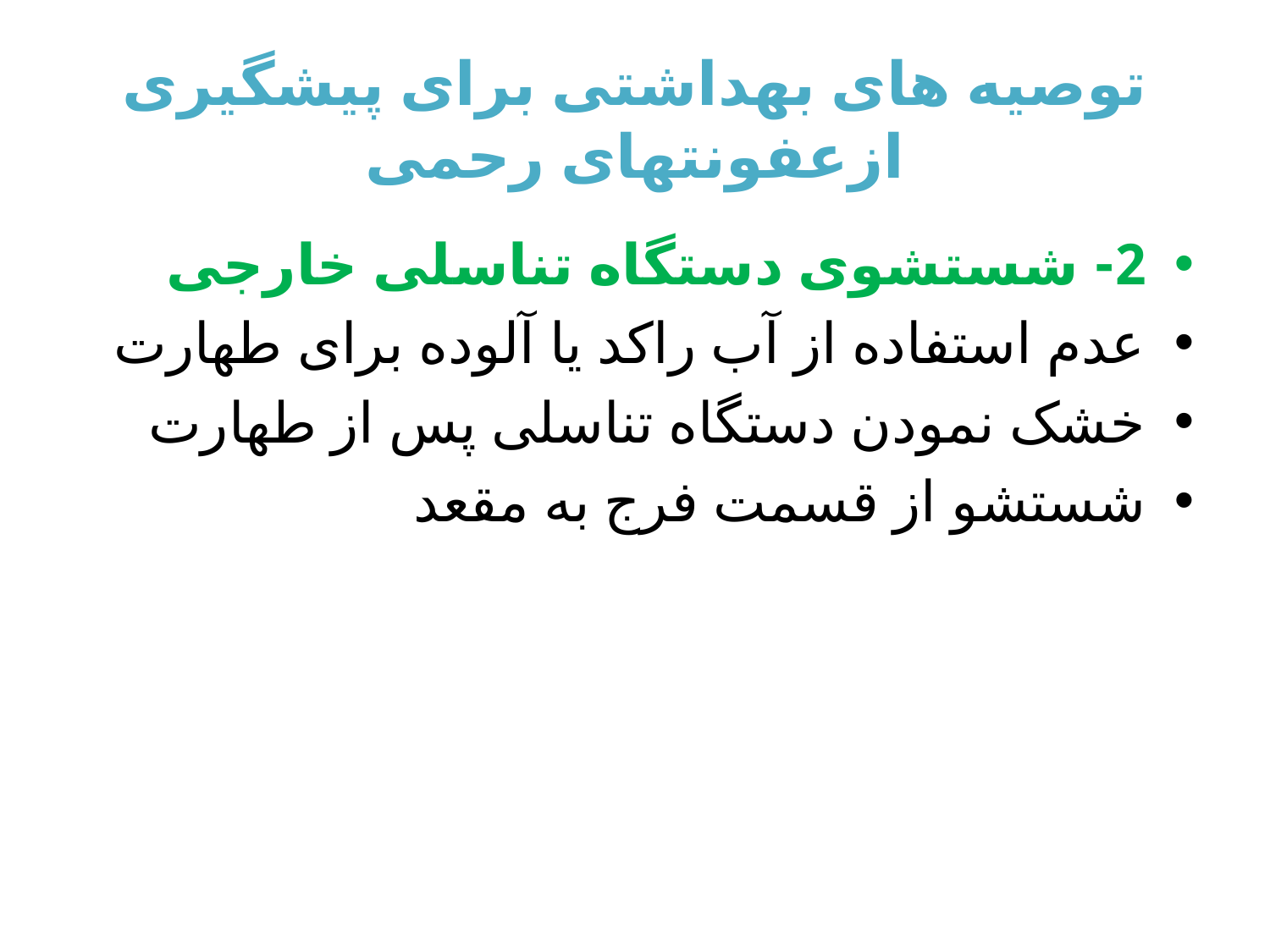

# توصیه های بهداشتی برای پیشگیری ازعفونتهای رحمی
2- شستشوی دستگاه تناسلی خارجی
عدم استفاده از آب راکد یا آلوده برای طهارت
خشک نمودن دستگاه تناسلی پس از طهارت
شستشو از قسمت فرج به مقعد